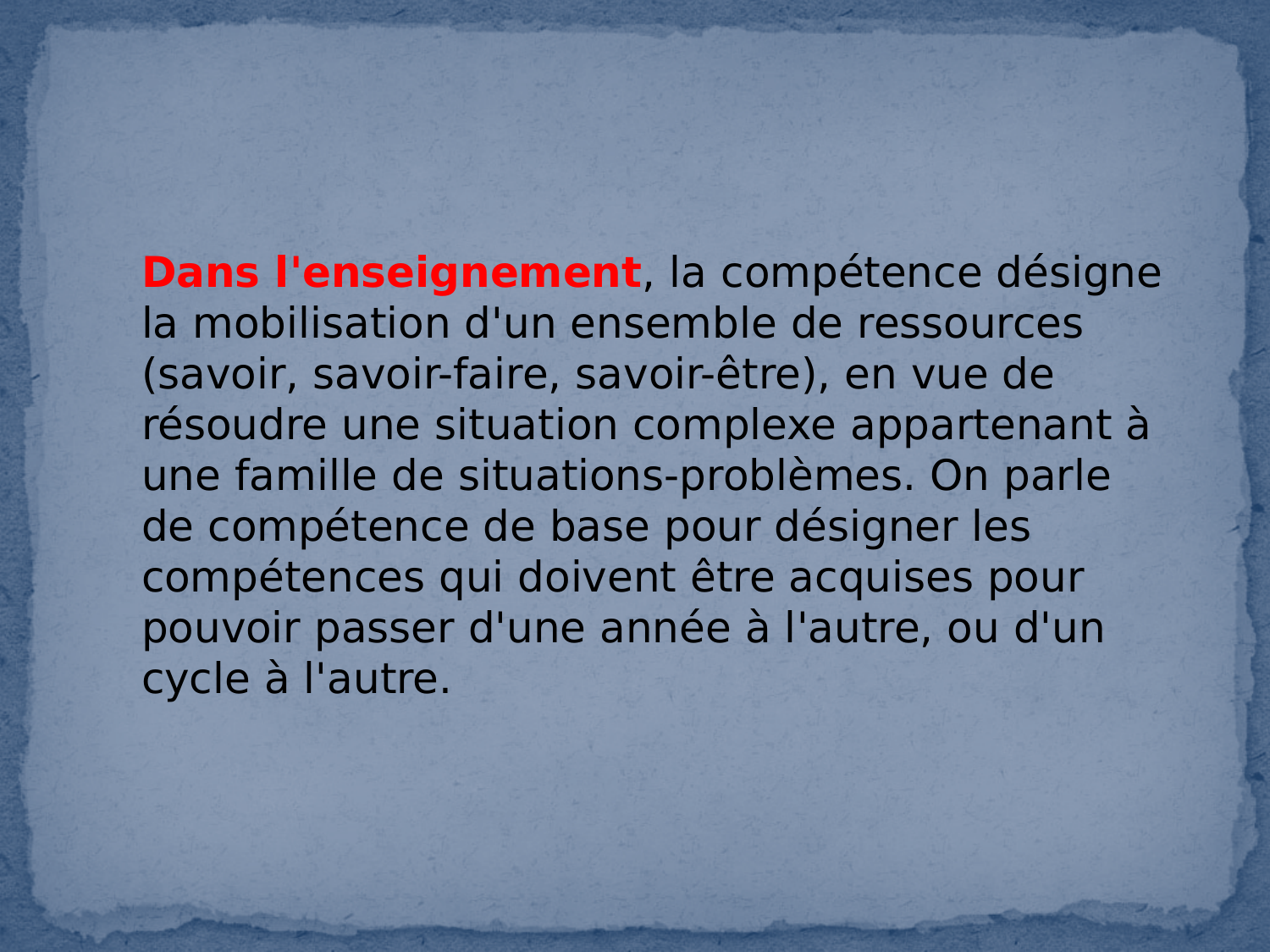

Dans l'enseignement, la compétence désigne la mobilisation d'un ensemble de ressources (savoir, savoir-faire, savoir-être), en vue de résoudre une situation complexe appartenant à une famille de situations-problèmes. On parle de compétence de base pour désigner les compétences qui doivent être acquises pour pouvoir passer d'une année à l'autre, ou d'un cycle à l'autre.